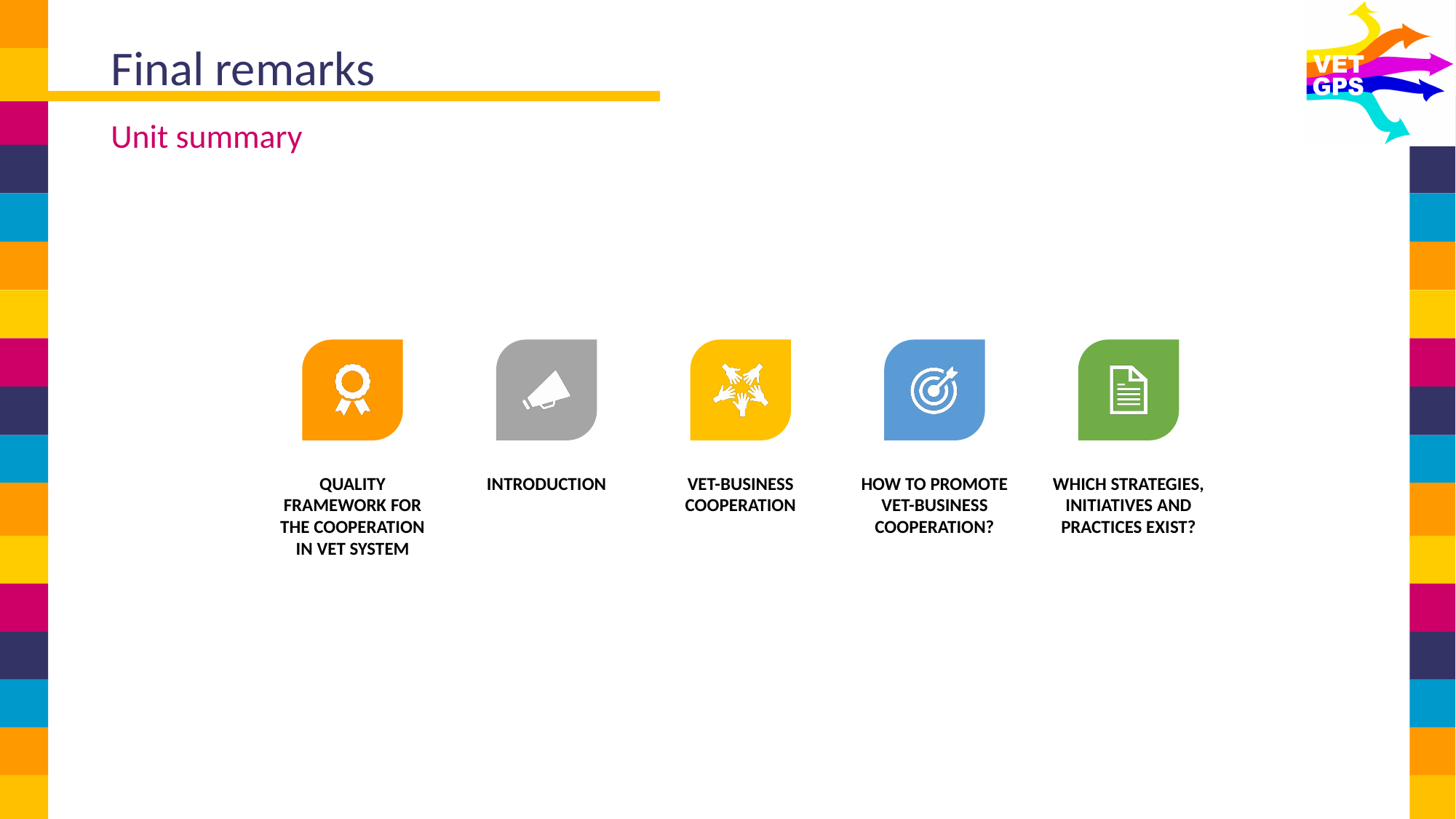

# Final remarks
Unit summary
Quality Framework for the Cooperation in VET System
Introduction
VET-Business Cooperation
How to promote VET-Business cooperation?
Which strategies, initiatives and practices exist?